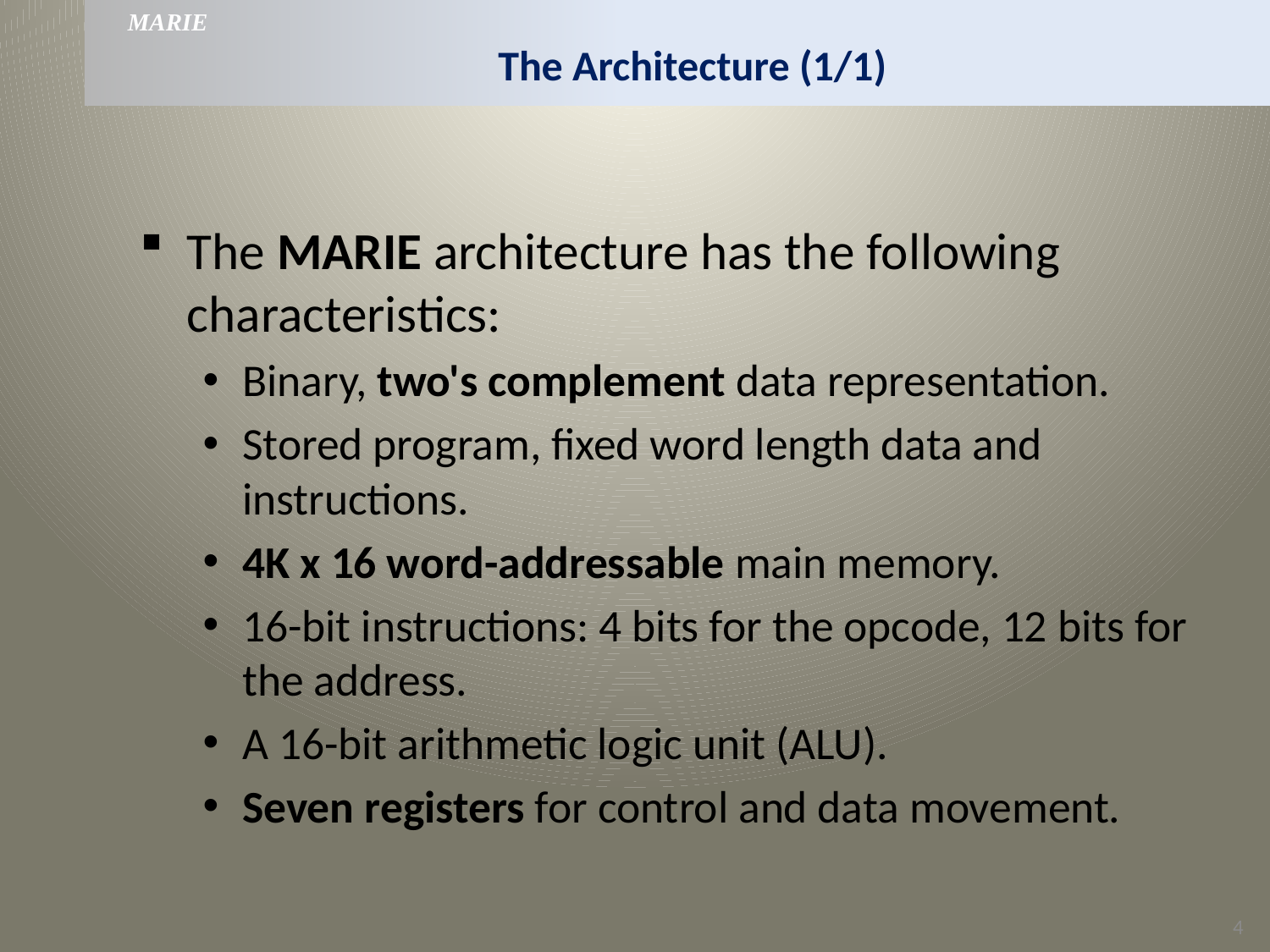

MARIE
# The Architecture (1/1)
The MARIE architecture has the following characteristics:
Binary, two's complement data representation.
Stored program, fixed word length data and instructions.
4K x 16 word-addressable main memory.
16-bit instructions: 4 bits for the opcode, 12 bits for the address.
A 16-bit arithmetic logic unit (ALU).
Seven registers for control and data movement.